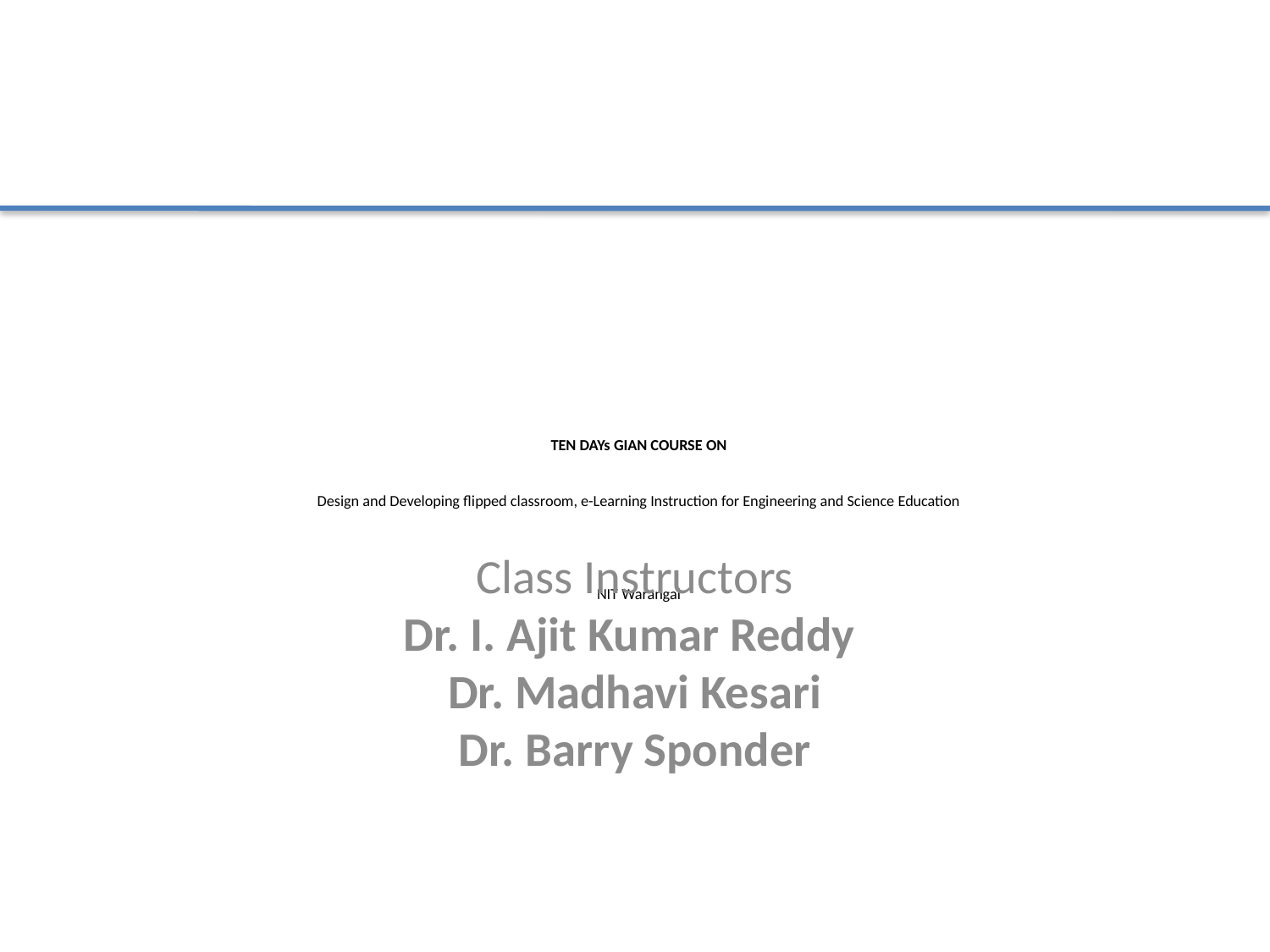

# TEN DAYs GIAN COURSE ON Design and Developing flipped classroom, e-Learning Instruction for Engineering and Science Education   NIT Warangal
Class Instructors
Dr. I. Ajit Kumar Reddy 
Dr. Madhavi Kesari
Dr. Barry Sponder